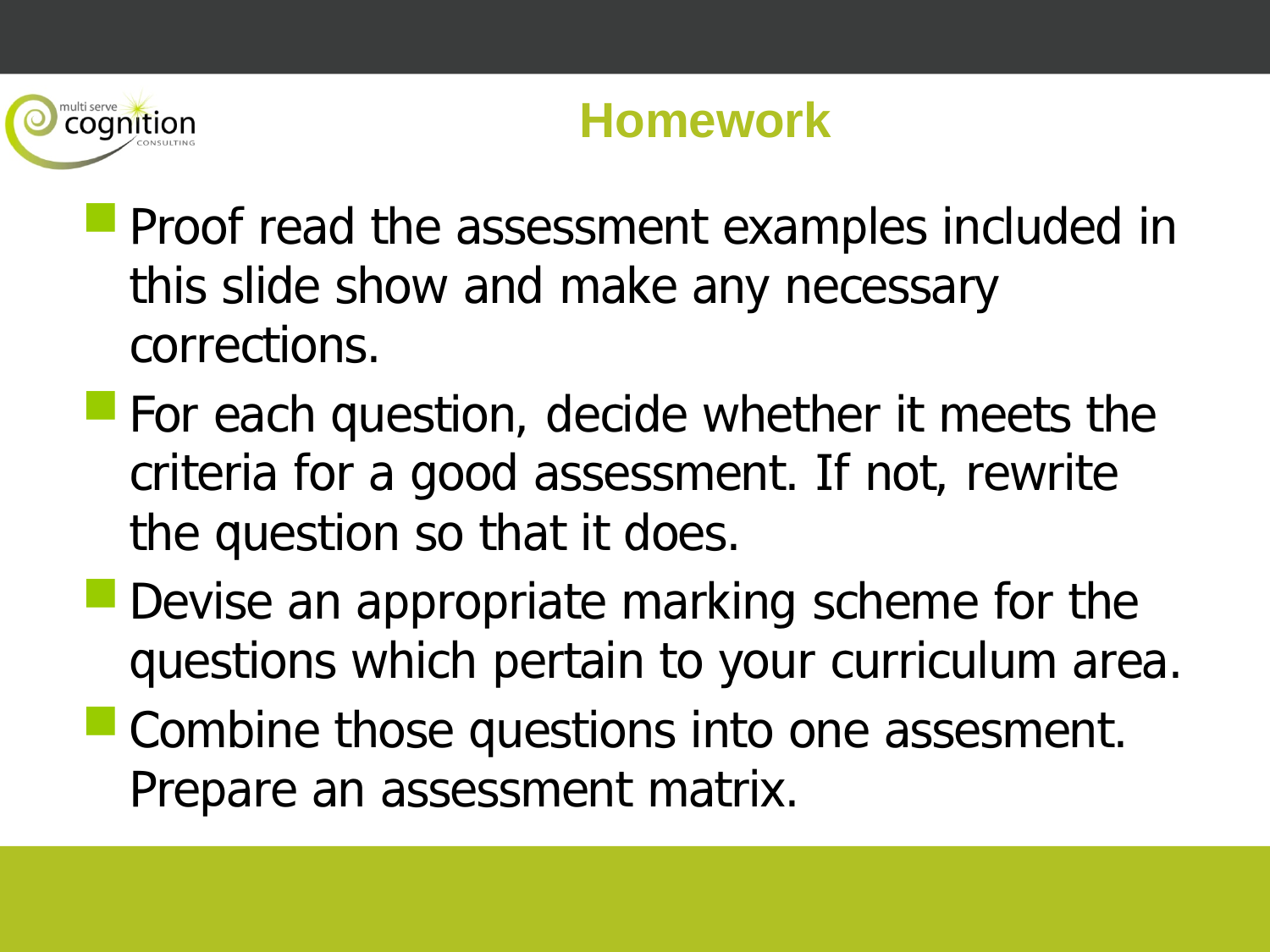

# Homework
Proof read the assessment examples included in this slide show and make any necessary corrections.
For each question, decide whether it meets the criteria for a good assessment. If not, rewrite the question so that it does.
Devise an appropriate marking scheme for the questions which pertain to your curriculum area.
Combine those questions into one assesment. Prepare an assessment matrix.